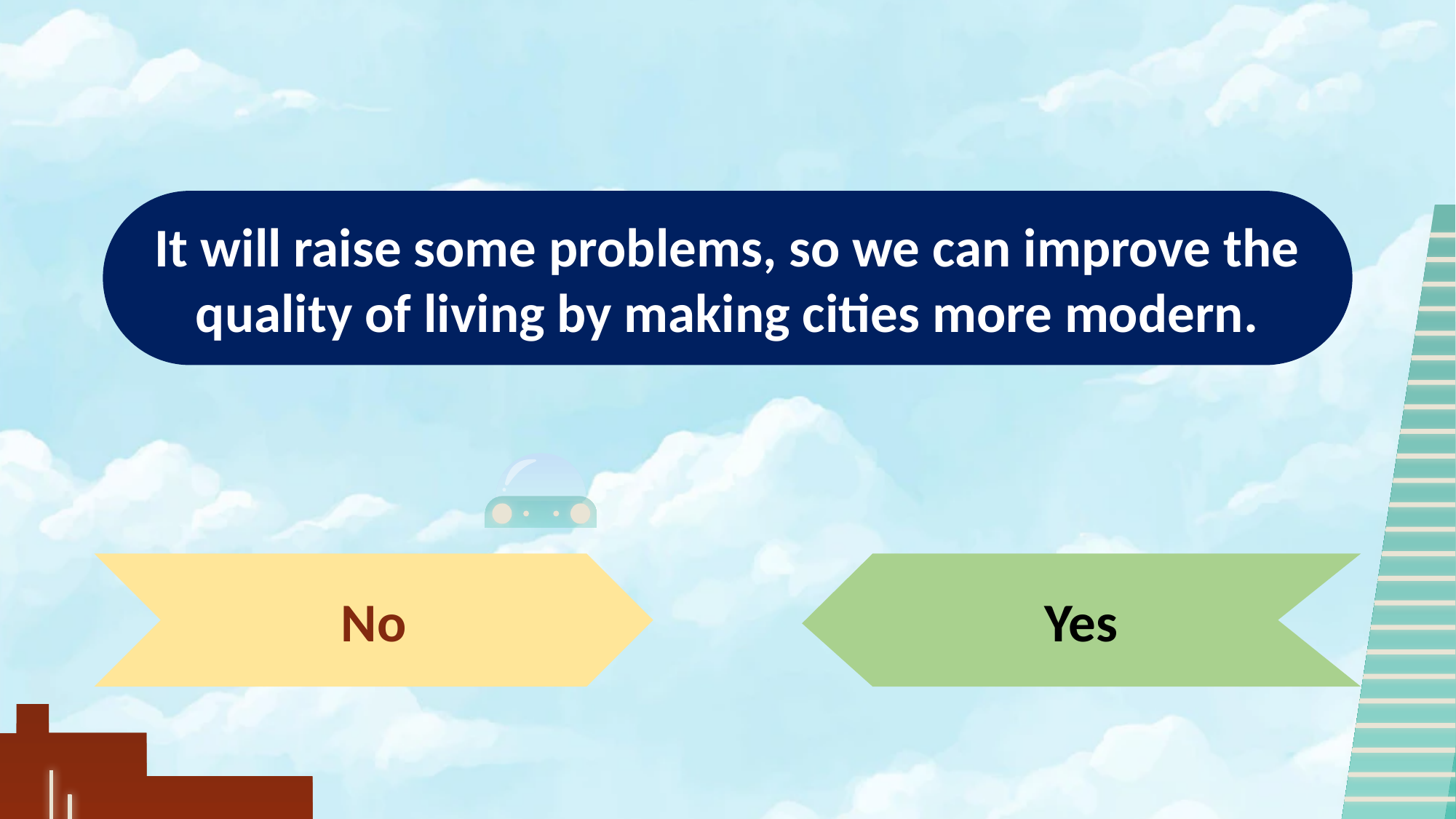

It will raise some problems, so we can improve the quality of living by making cities more modern.

No
Yes